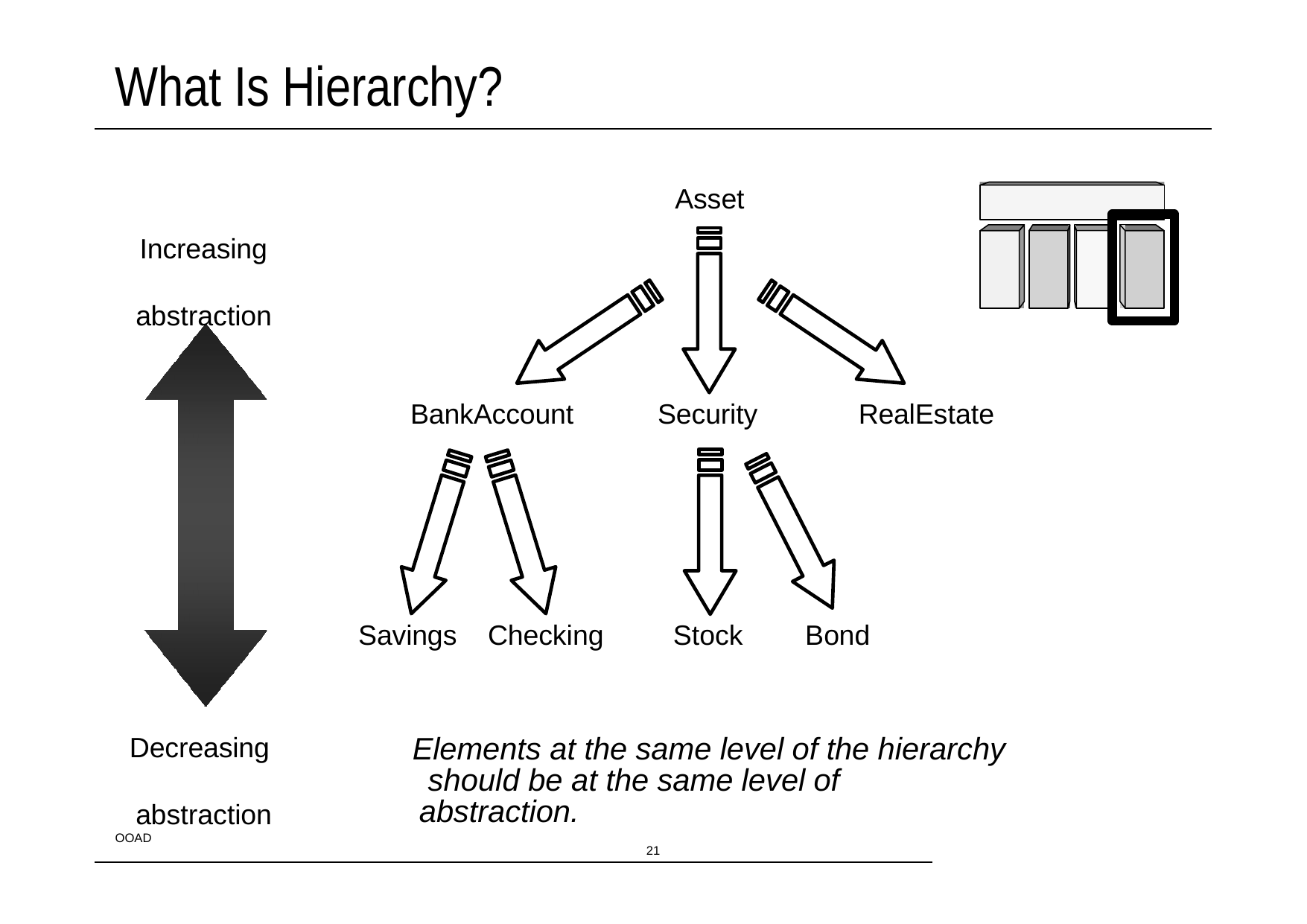

# What Is Hierarchy?
Asset
Increasing  abstraction

BankAccount
Security
RealEstate

Savings
Checking
Stock
Bond
Decreasing  abstraction
Elements at the same level of the hierarchy  should be at the same level of abstraction.
OOAD
21